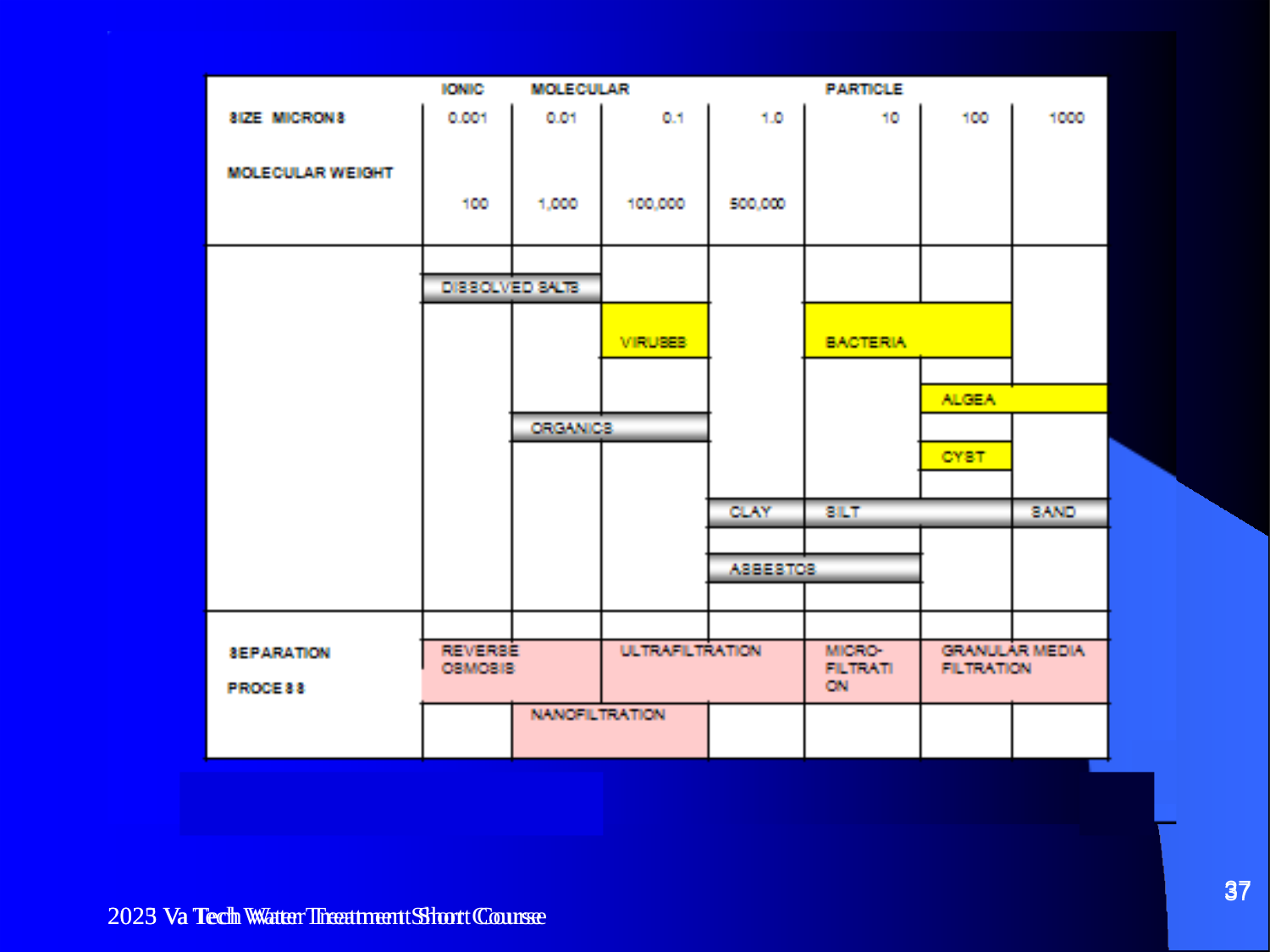

37
37
2023 Va Tech Water Treatment Short Course
2025 Va Tech Water Treatment Short Course